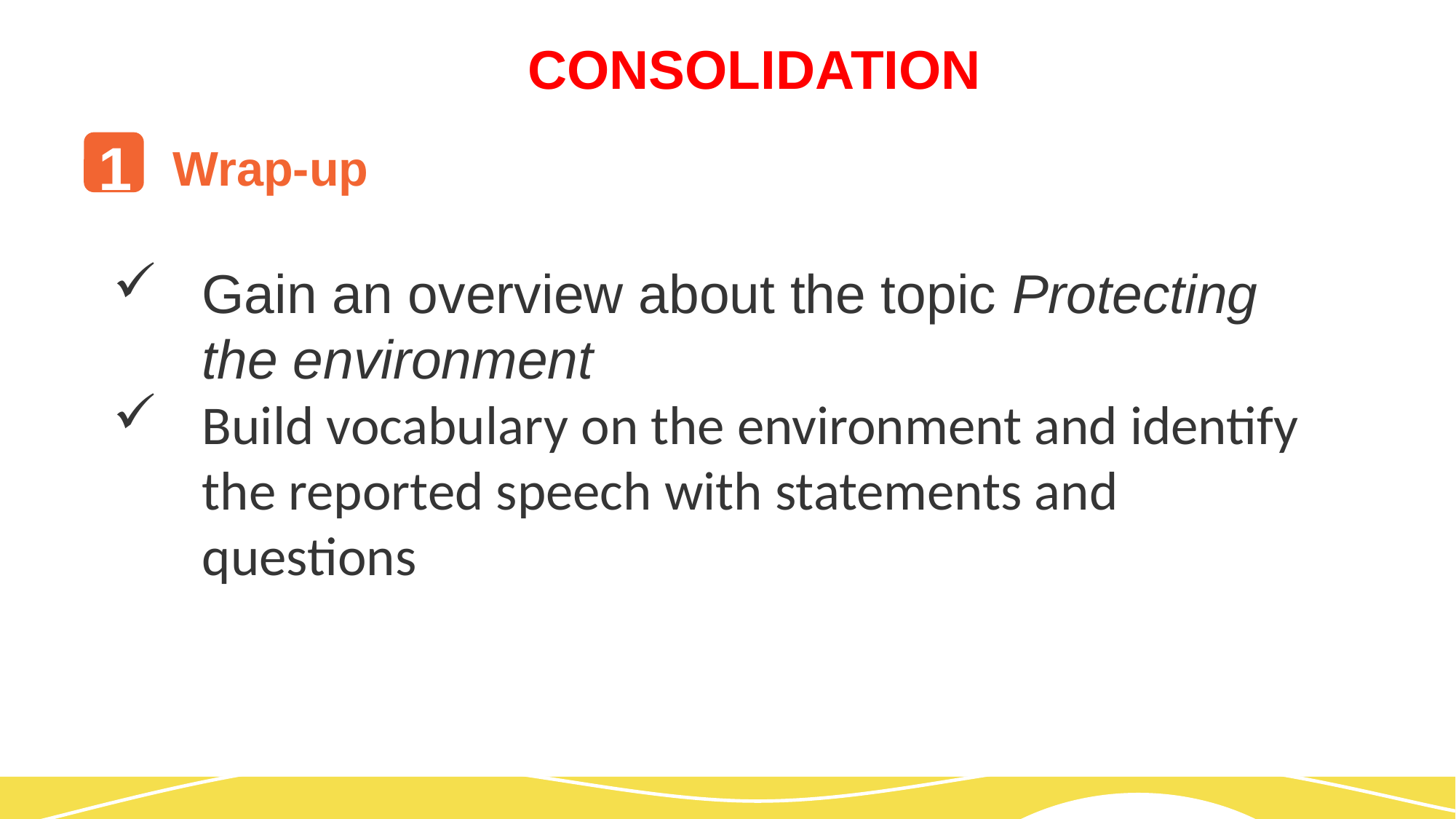

CONSOLIDATION
1

Wrap-up
Gain an overview about the topic Protecting the environment
Build vocabulary on the environment and identify the reported speech with statements and questions